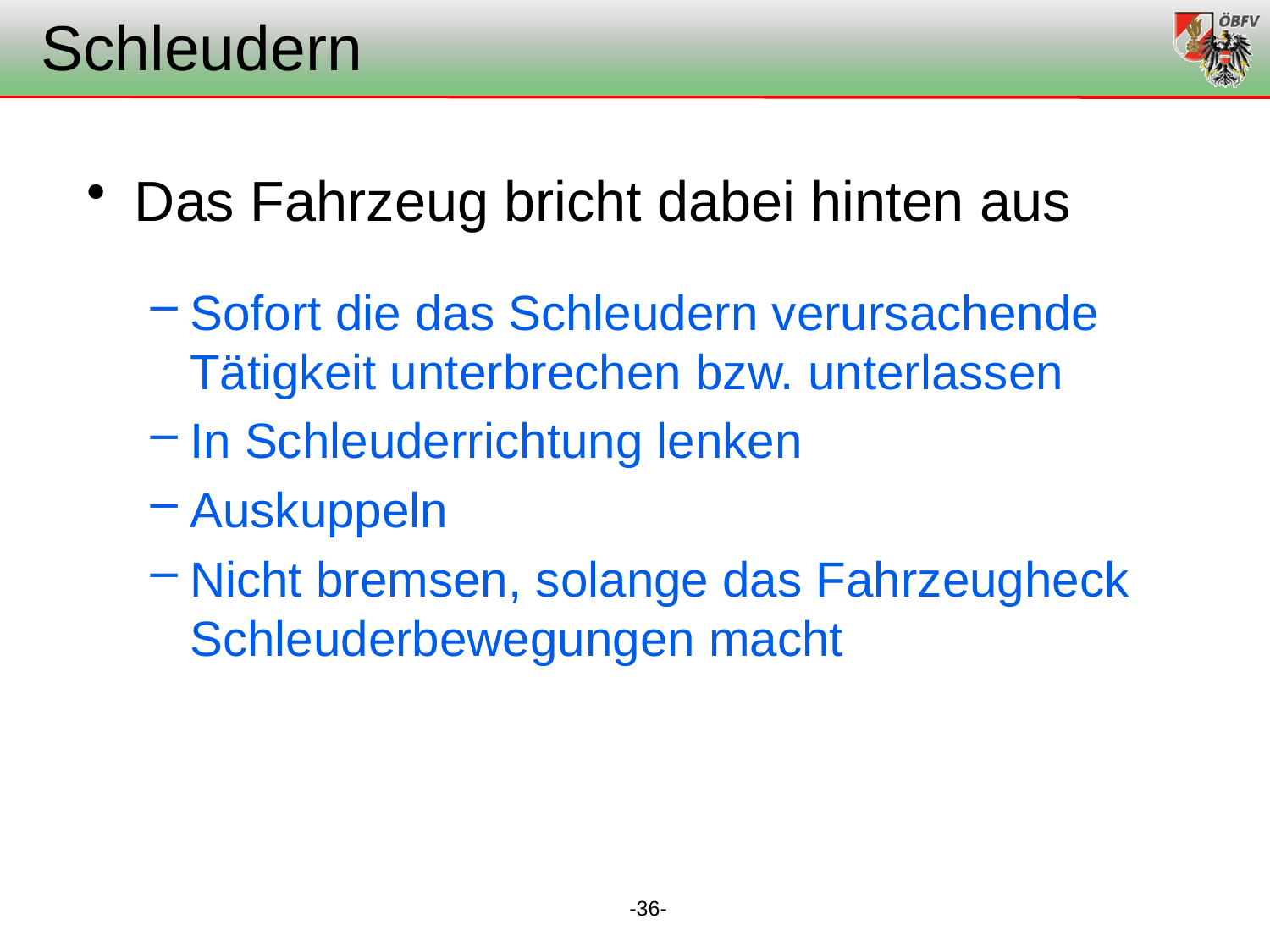

Das Fahrzeug bricht dabei hinten aus

Sofort die das Schleudern verursachende Tätigkeit unterbrechen bzw. unterlassen
In Schleuderrichtung lenken
Auskuppeln
Nicht bremsen, solange das Fahrzeugheck Schleuderbewegungen macht

Schleudern
-36-